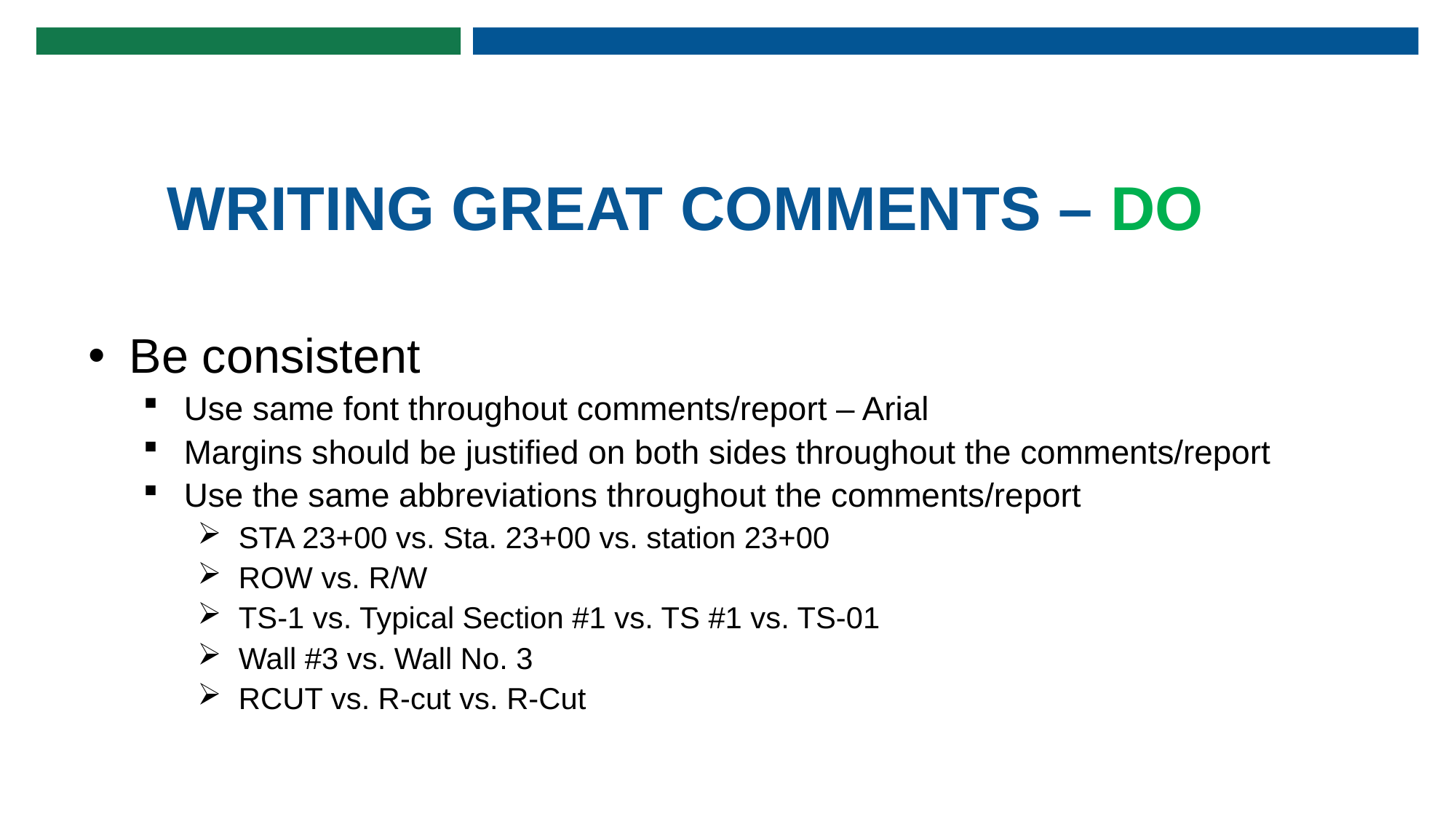

# WRITING GREAT COMMENTS – DO
Be consistent
Use same font throughout comments/report – Arial
Margins should be justified on both sides throughout the comments/report
Use the same abbreviations throughout the comments/report
STA 23+00 vs. Sta. 23+00 vs. station 23+00
ROW vs. R/W
TS-1 vs. Typical Section #1 vs. TS #1 vs. TS-01
Wall #3 vs. Wall No. 3
RCUT vs. R-cut vs. R-Cut